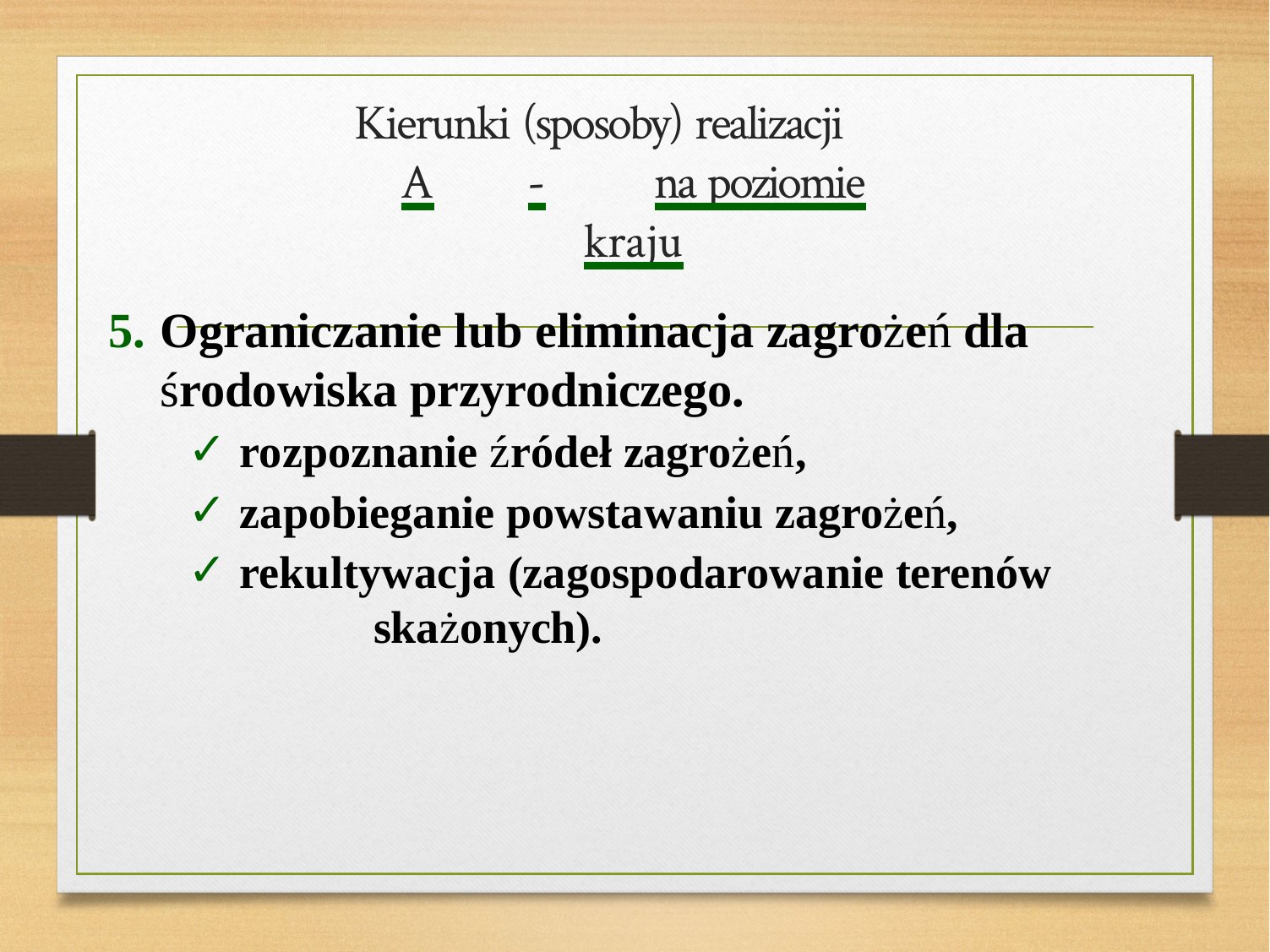

# Kierunki (sposoby) realizacji A	-	na poziomie kraju
Ograniczanie lub eliminacja zagrożeń dla
środowiska przyrodniczego.
rozpoznanie źródeł zagrożeń,
zapobieganie powstawaniu zagrożeń,
rekultywacja (zagospodarowanie terenów 	skażonych).